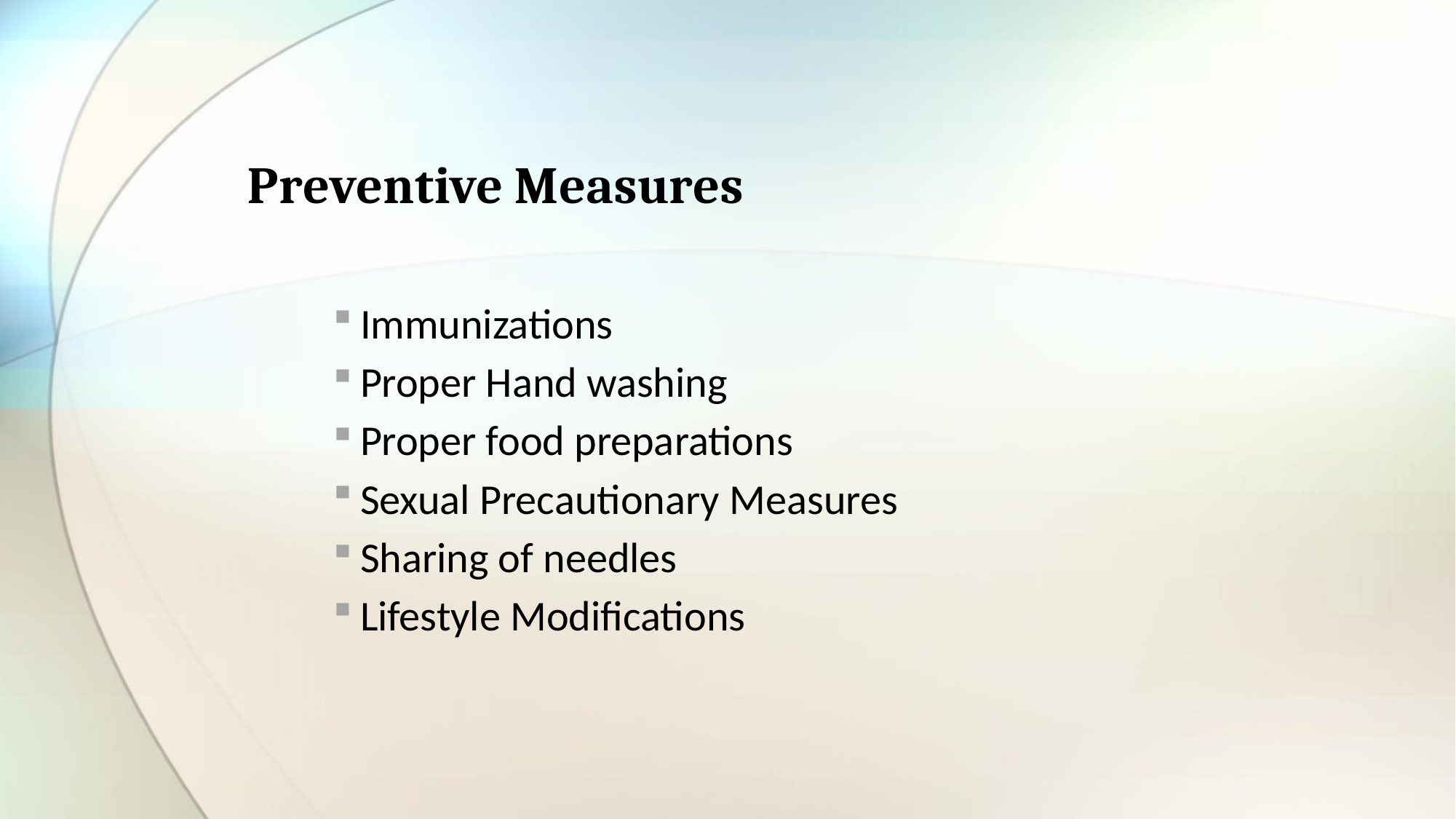

# Preventive Measures
Immunizations
Proper Hand washing
Proper food preparations
Sexual Precautionary Measures
Sharing of needles
Lifestyle Modifications